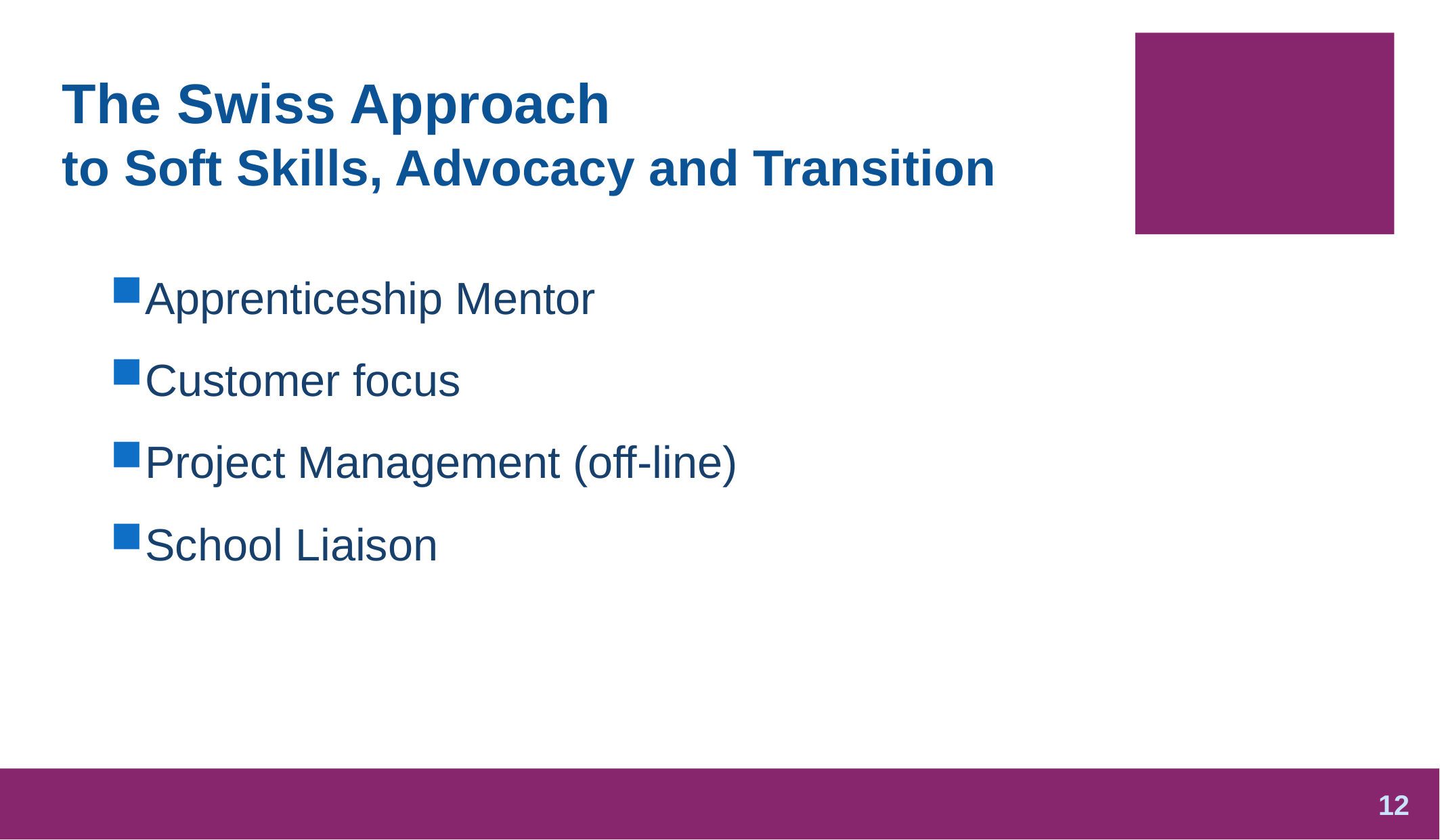

# The Swiss Approach to Soft Skills, Advocacy and Transition
Apprenticeship Mentor
Customer focus
Project Management (off-line)
School Liaison

12